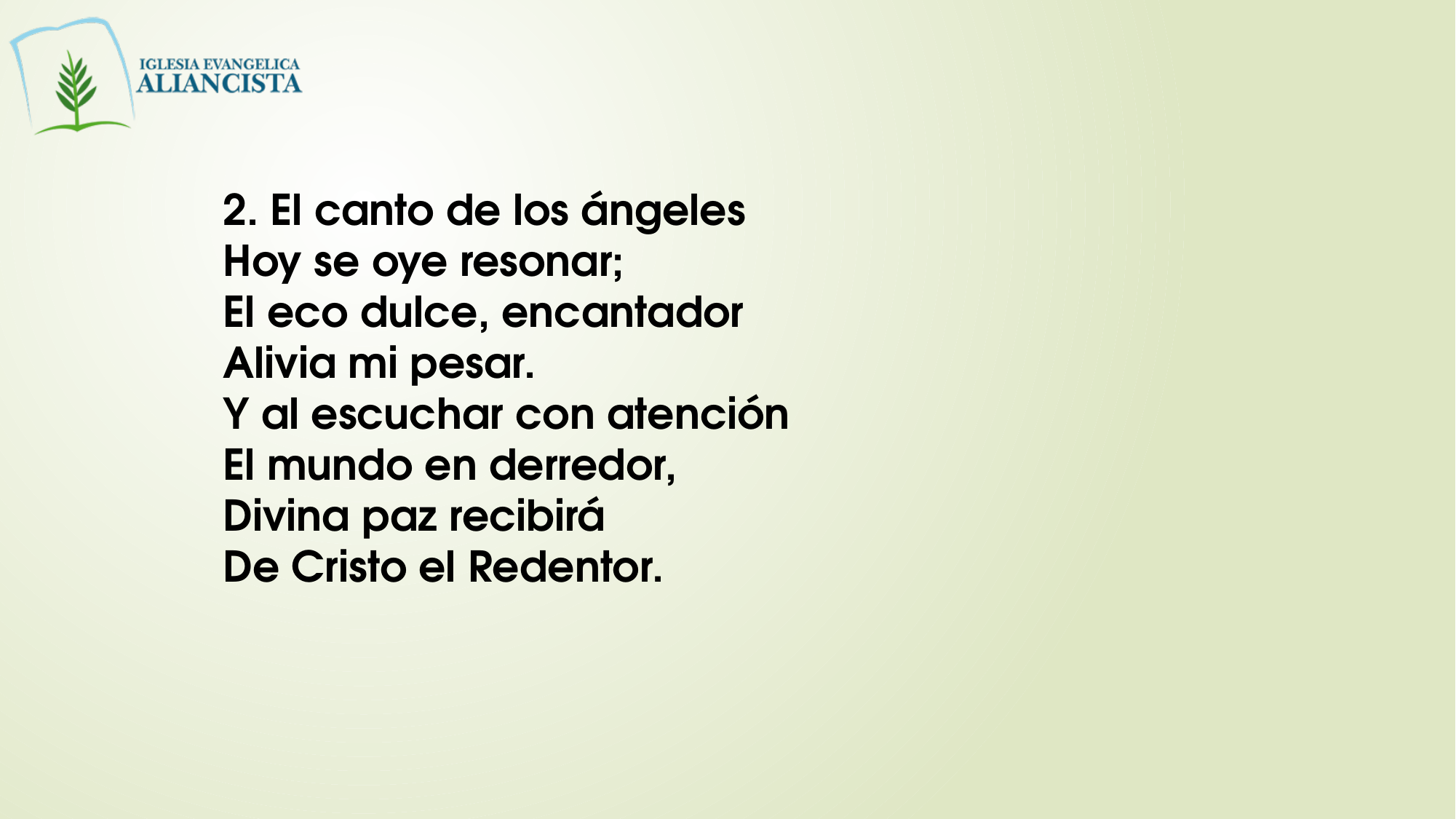

2. El canto de los ángeles
Hoy se oye resonar;
El eco dulce, encantador
Alivia mi pesar.
Y al escuchar con atención
El mundo en derredor,
Divina paz recibirá
De Cristo el Redentor.